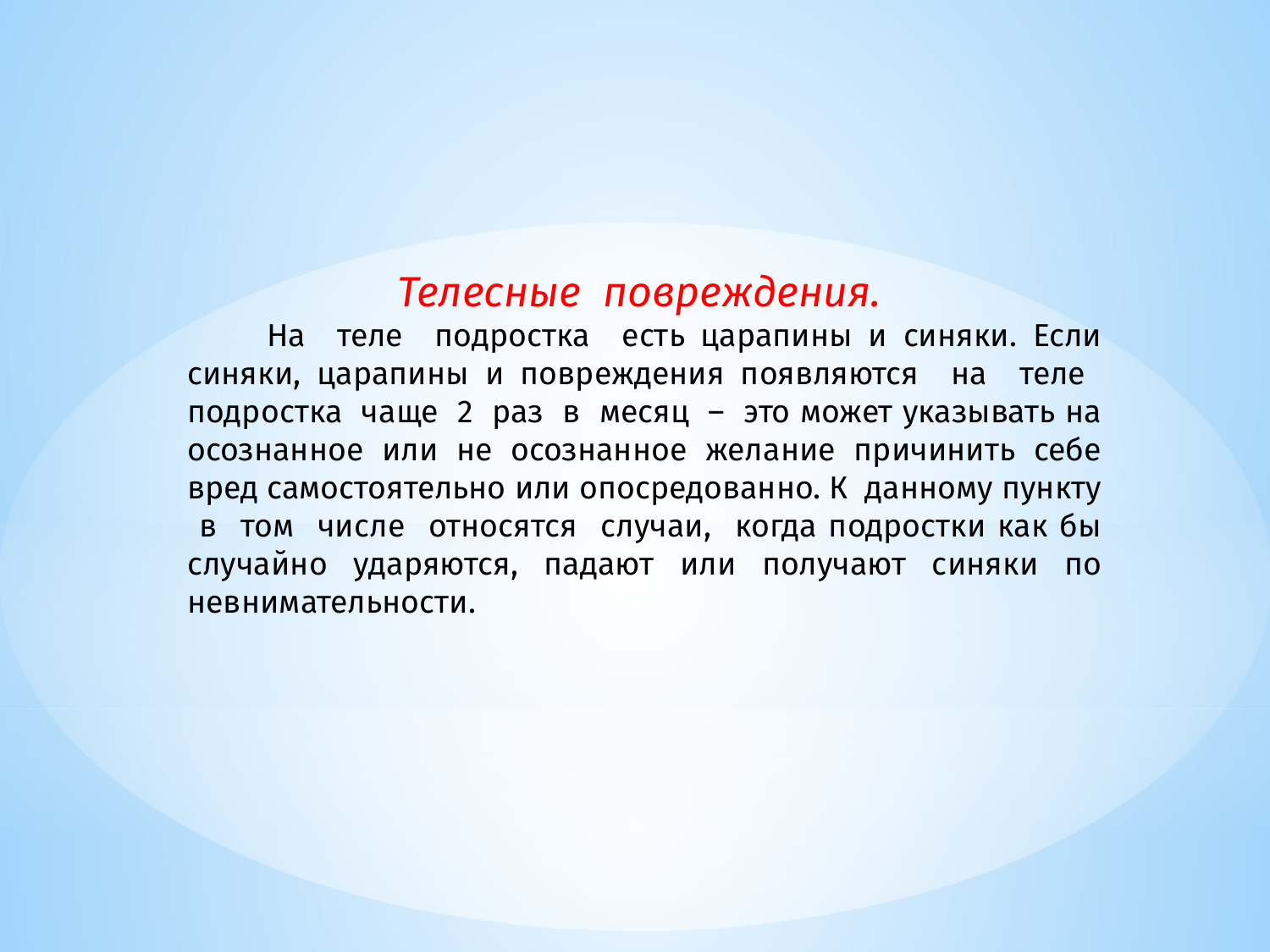

Телесные  повреждения.
     На  теле  подростка  есть царапины и синяки. Если синяки, царапины и повреждения появляются  на  теле  подростка  чаще  2  раз  в  месяц  –  это может указывать на осознанное или не осознанное желание причинить себе вред самостоятельно или опосредованно. К  данному пункту  в  том  числе  относятся  случаи,  когда подростки как бы случайно ударяются, падают или получают синяки по невнимательности.